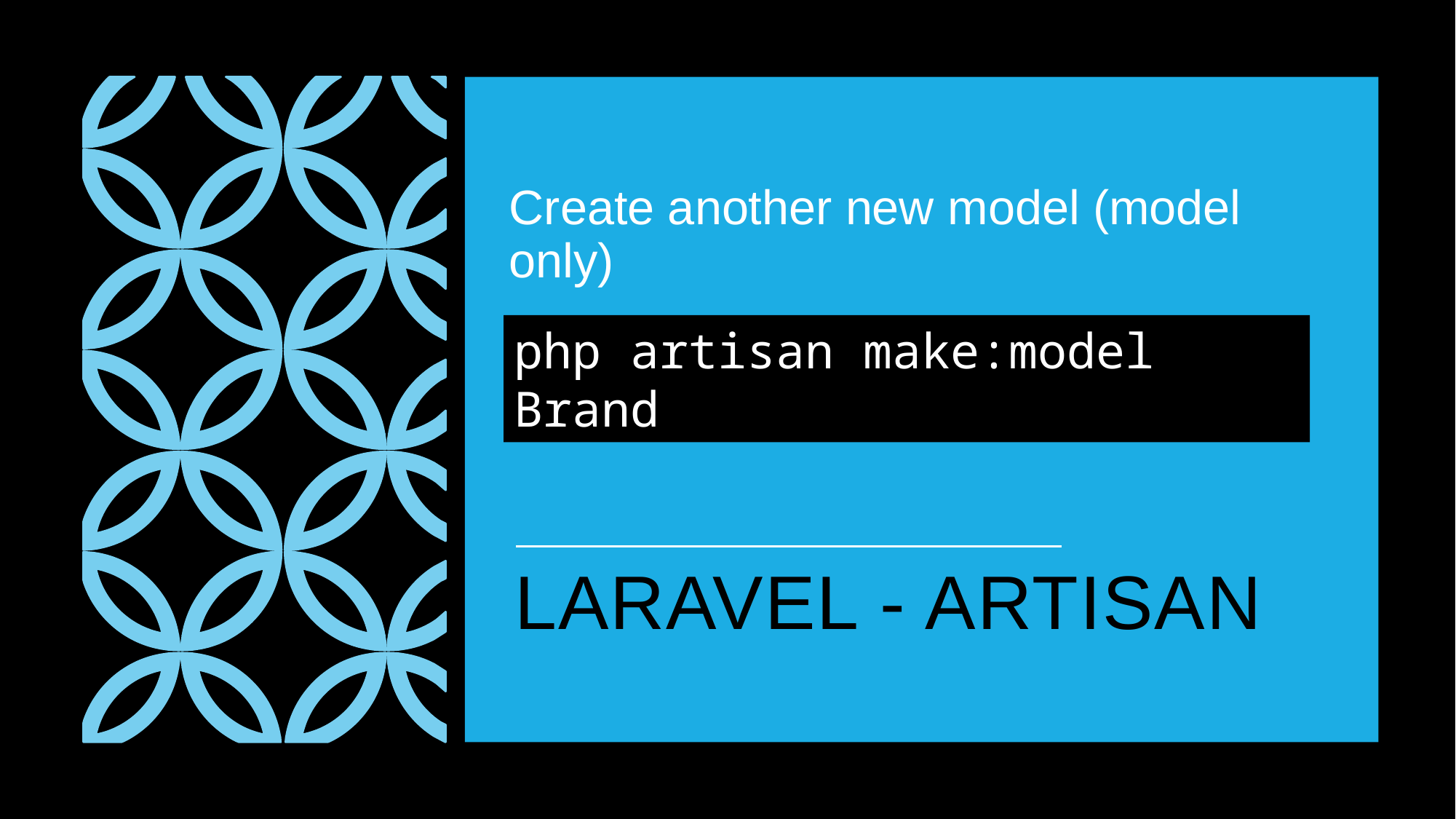

Create another new model (model only)

php artisan make:model Brand
# LARAVEL - ARTISAN